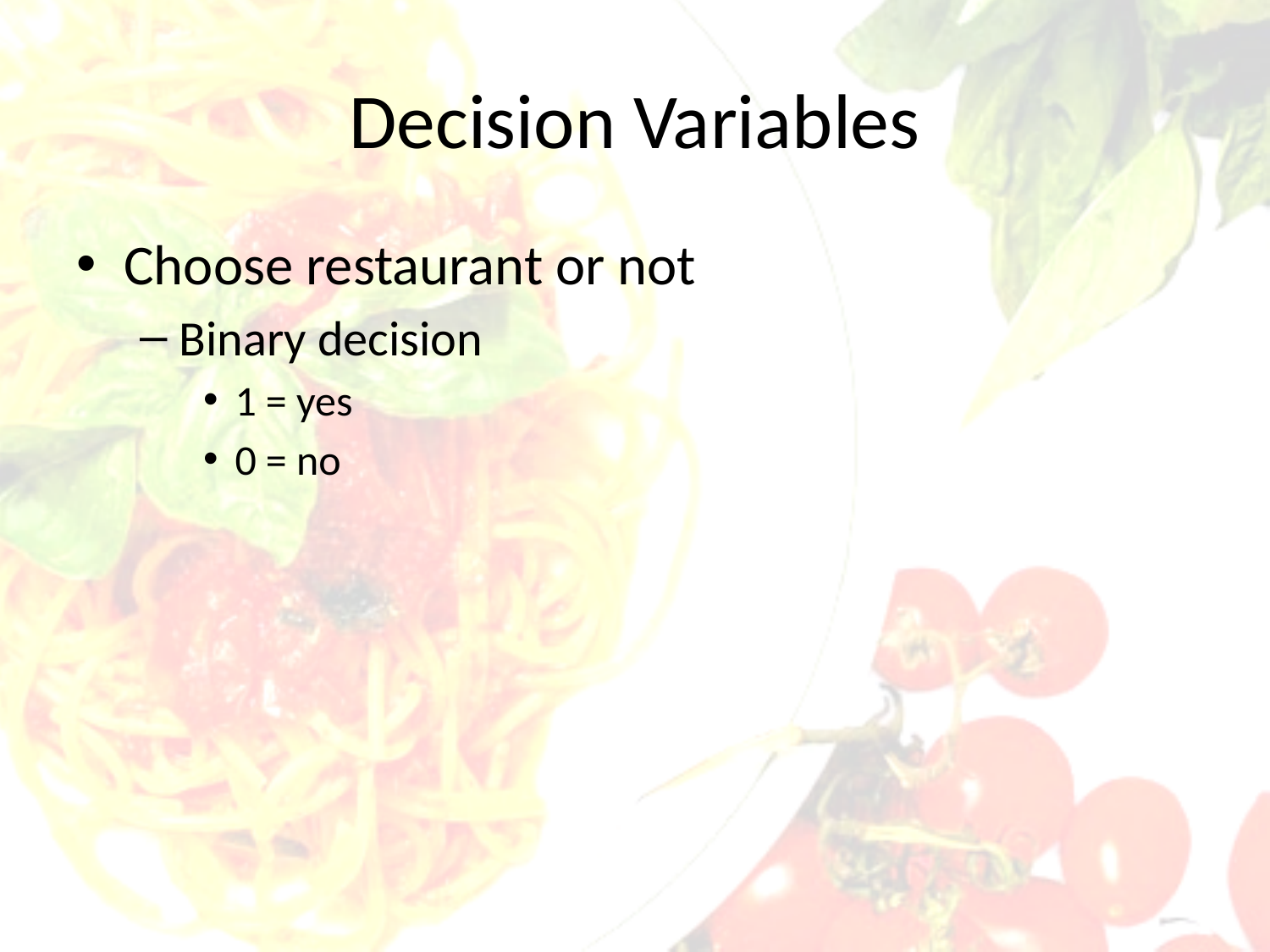

# Decision Variables
Choose restaurant or not
Binary decision
1 = yes
0 = no